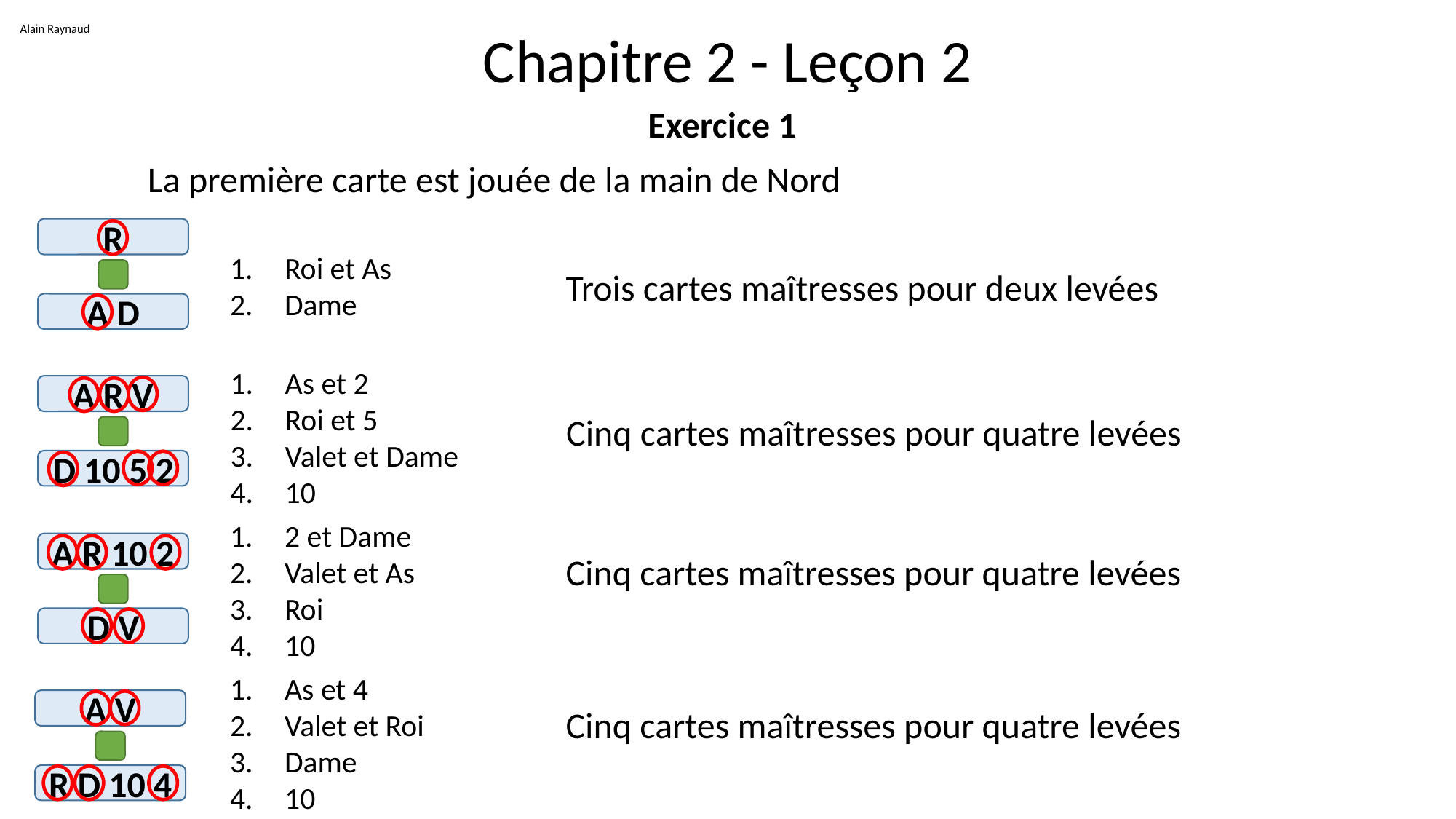

Alain Raynaud
# Chapitre 2 - Leçon 2
Exercice 1
	La première carte est jouée de la main de Nord

R

A D

Roi et As
Dame
Trois cartes maîtresses pour deux levées

As et 2
Roi et 5
Valet et Dame
10
A R V

D 10 5 2

Cinq cartes maîtresses pour quatre levées

2 et Dame
Valet et As
Roi
10
A R 10 2

D V

Cinq cartes maîtresses pour quatre levées

As et 4
Valet et Roi
Dame
10
A V

R D 10 4

Cinq cartes maîtresses pour quatre levées